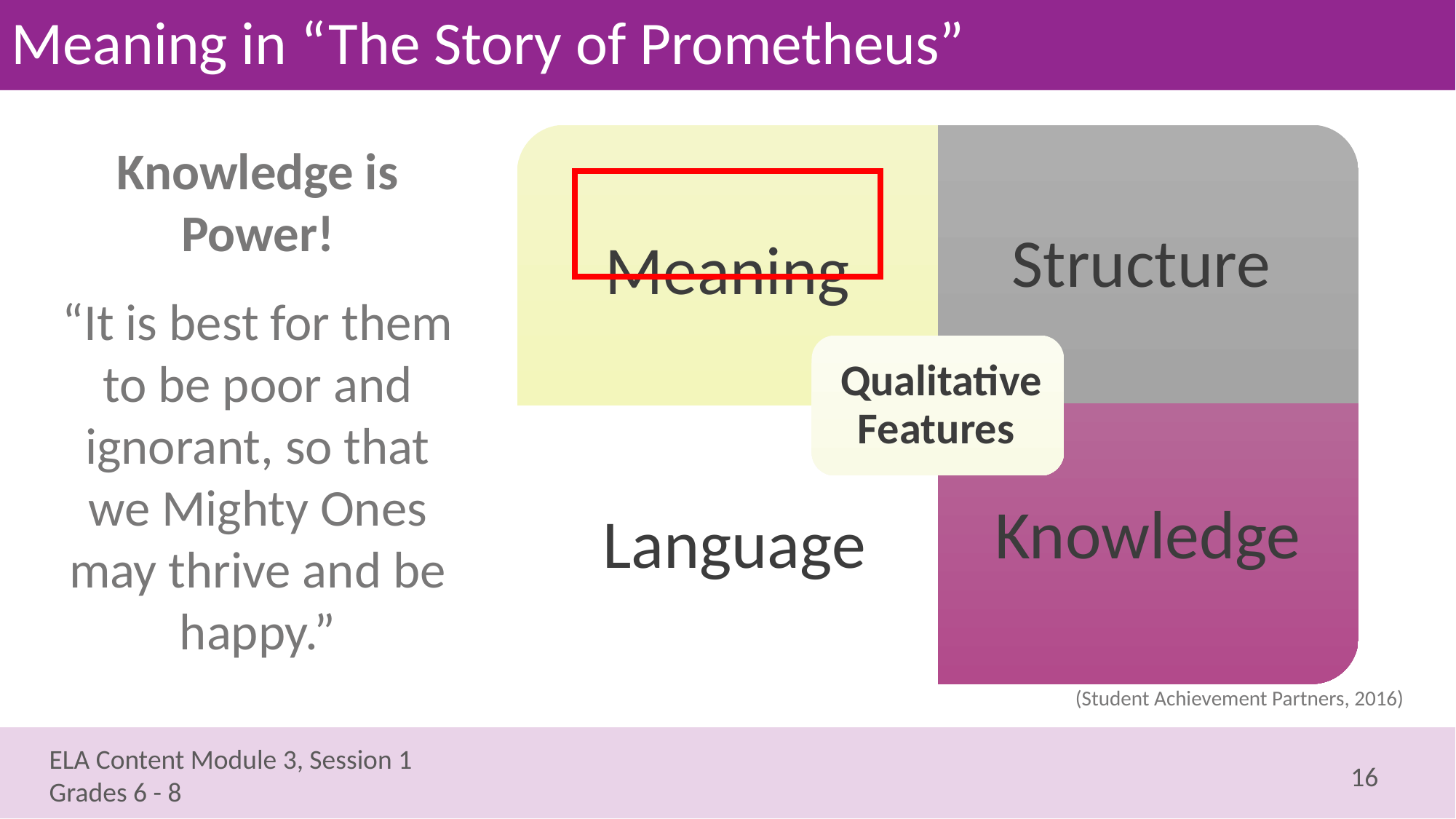

# Meaning in “The Story of Prometheus”
Meaning
Structure
Language
Knowledge
Qualitative Features
Knowledge is Power!

“It is best for them to be poor and ignorant, so that we Mighty Ones may thrive and be happy.”

(Student Achievement Partners, 2016)
16